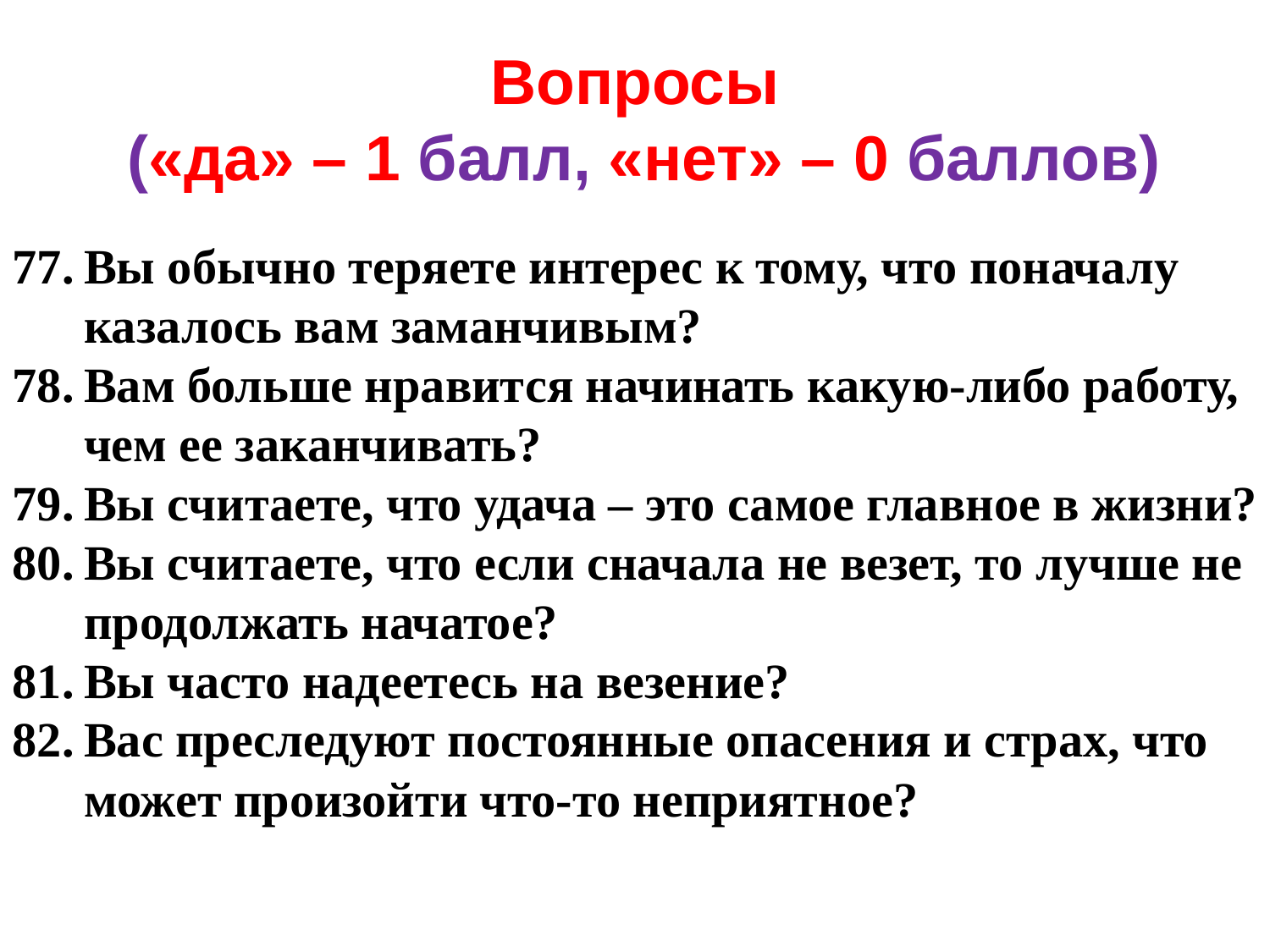

# Вопросы («да» – 1 балл, «нет» – 0 баллов)
Вы обычно теряете интерес к тому, что поначалу казалось вам заманчивым?
Вам больше нравится начинать какую-либо работу, чем ее заканчивать?
Вы считаете, что удача – это самое главное в жизни?
Вы считаете, что если сначала не везет, то лучше не продолжать начатое?
Вы часто надеетесь на везение?
Вас преследуют постоянные опасения и страх, что может произойти что-то неприятное?